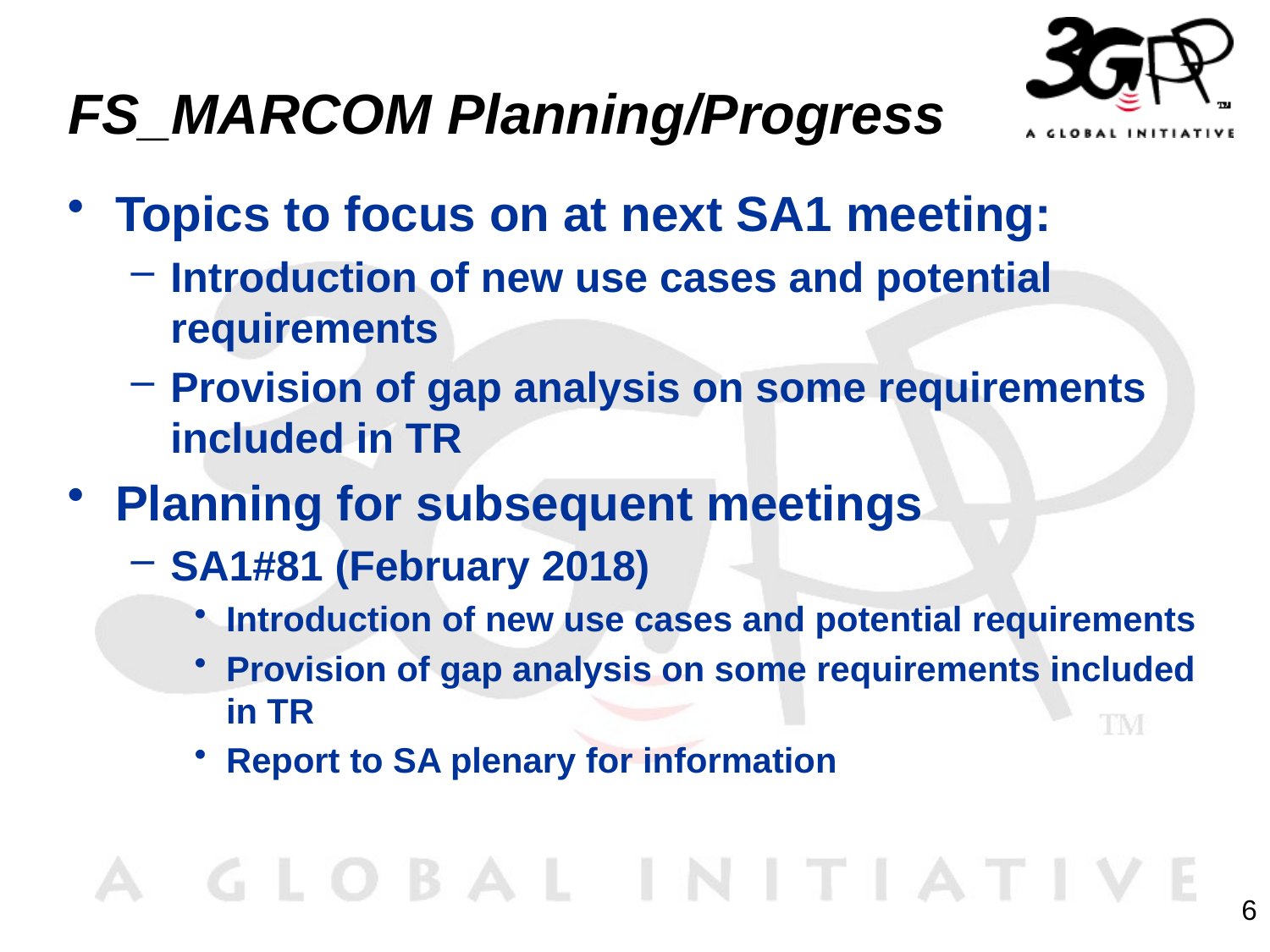

# FS_MARCOM Planning/Progress
Topics to focus on at next SA1 meeting:
Introduction of new use cases and potential requirements
Provision of gap analysis on some requirements included in TR
Planning for subsequent meetings
SA1#81 (February 2018)
Introduction of new use cases and potential requirements
Provision of gap analysis on some requirements included in TR
Report to SA plenary for information
6